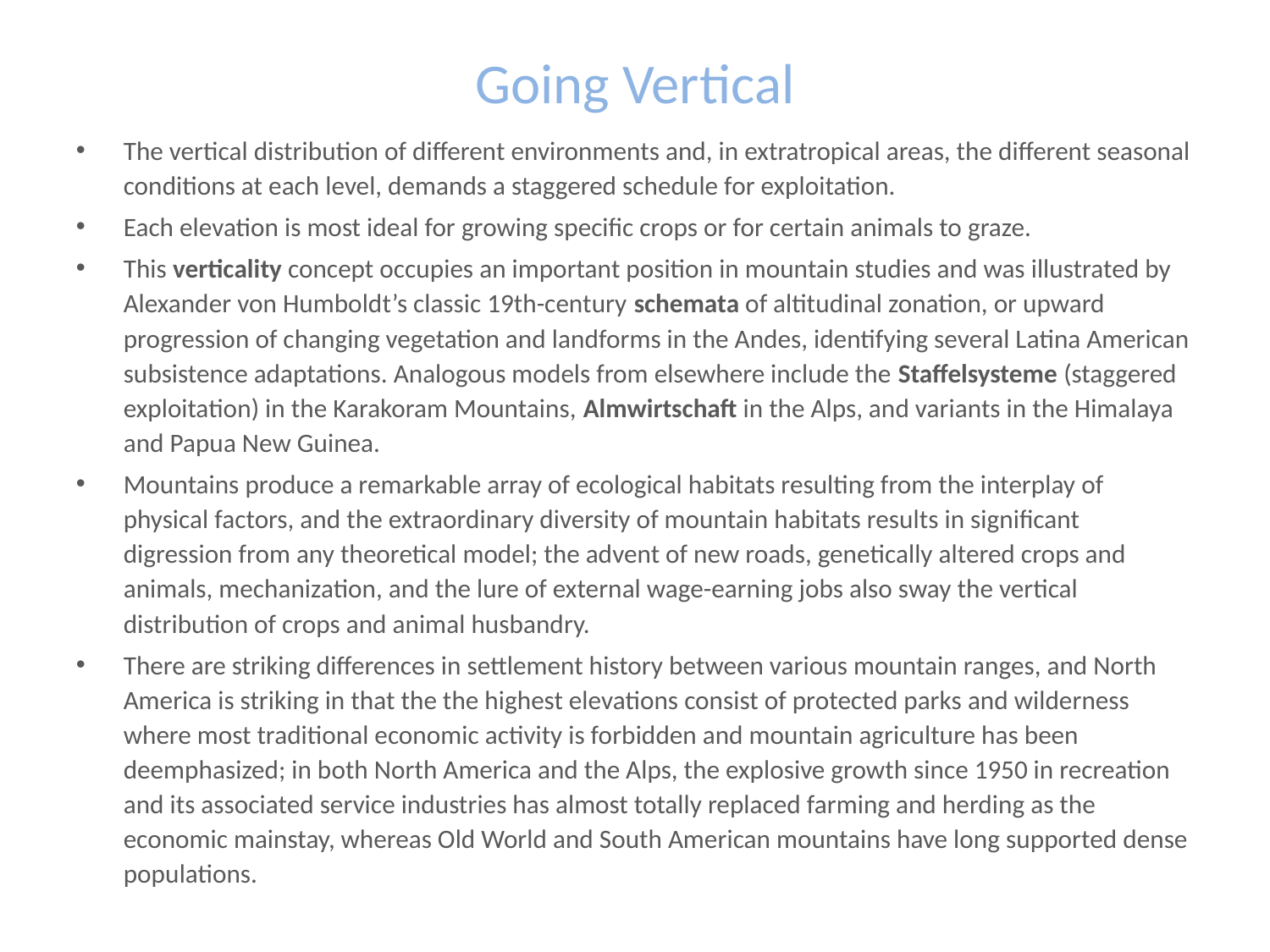

# Going Vertical
The vertical distribution of different environments and, in extratropical areas, the different seasonal conditions at each level, demands a staggered schedule for exploitation.
Each elevation is most ideal for growing specific crops or for certain animals to graze.
This verticality concept occupies an important position in mountain studies and was illustrated by Alexander von Humboldt’s classic 19th-century schemata of altitudinal zonation, or upward progression of changing vegetation and landforms in the Andes, identifying several Latina American subsistence adaptations. Analogous models from elsewhere include the Staffelsysteme (staggered exploitation) in the Karakoram Mountains, Almwirtschaft in the Alps, and variants in the Himalaya and Papua New Guinea.
Mountains produce a remarkable array of ecological habitats resulting from the interplay of physical factors, and the extraordinary diversity of mountain habitats results in significant digression from any theoretical model; the advent of new roads, genetically altered crops and animals, mechanization, and the lure of external wage-earning jobs also sway the vertical distribution of crops and animal husbandry.
There are striking differences in settlement history between various mountain ranges, and North America is striking in that the the highest elevations consist of protected parks and wilderness where most traditional economic activity is forbidden and mountain agriculture has been deemphasized; in both North America and the Alps, the explosive growth since 1950 in recreation and its associated service industries has almost totally replaced farming and herding as the economic mainstay, whereas Old World and South American mountains have long supported dense populations.